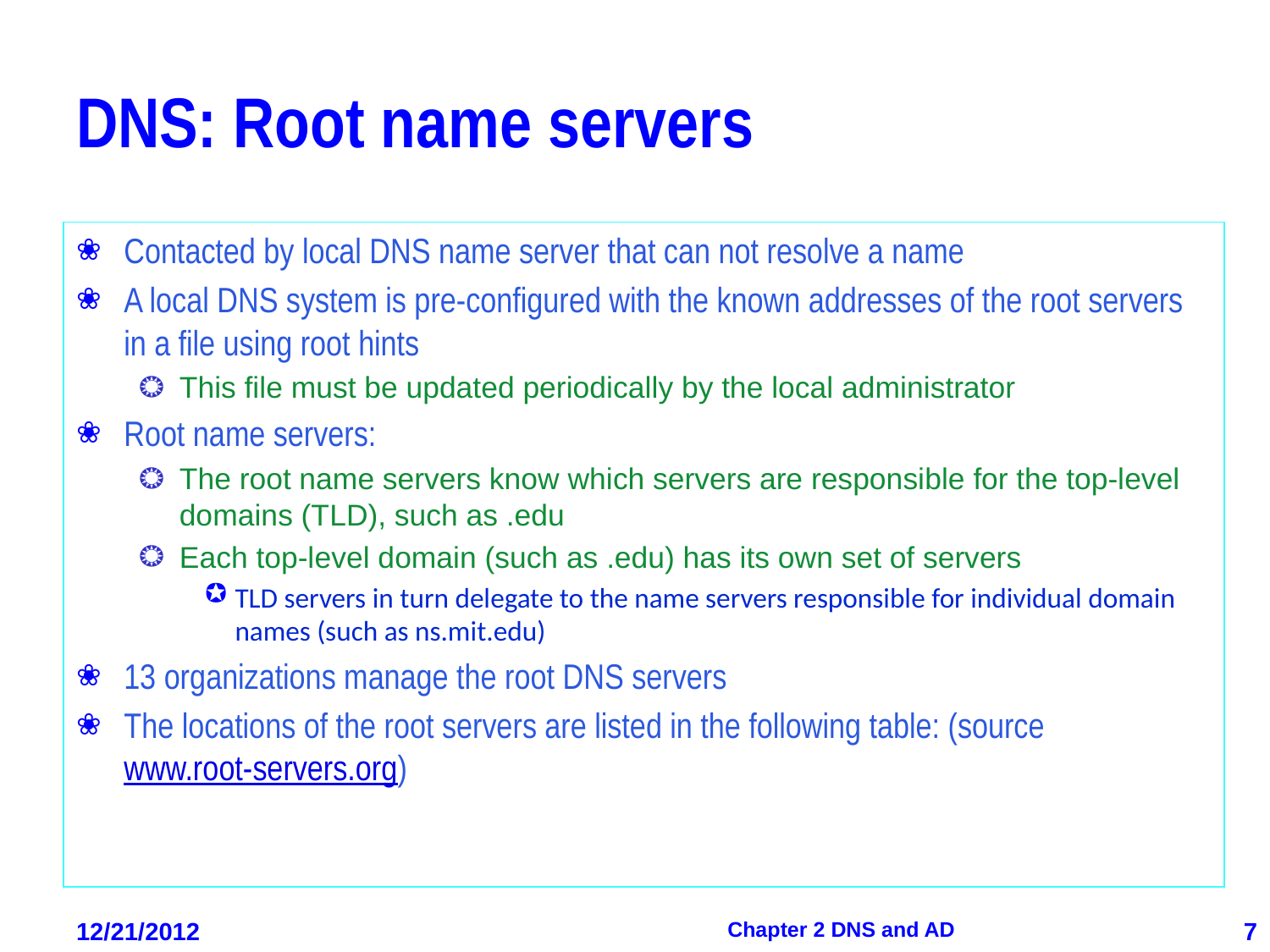

# DNS: Root name servers
Contacted by local DNS name server that can not resolve a name
A local DNS system is pre-configured with the known addresses of the root servers in a file using root hints
This file must be updated periodically by the local administrator
Root name servers:
The root name servers know which servers are responsible for the top-level domains (TLD), such as .edu
Each top-level domain (such as .edu) has its own set of servers
TLD servers in turn delegate to the name servers responsible for individual domain names (such as ns.mit.edu)
13 organizations manage the root DNS servers
The locations of the root servers are listed in the following table: (source www.root-servers.org)

12/21/2012
Chapter 2 DNS and AD
7